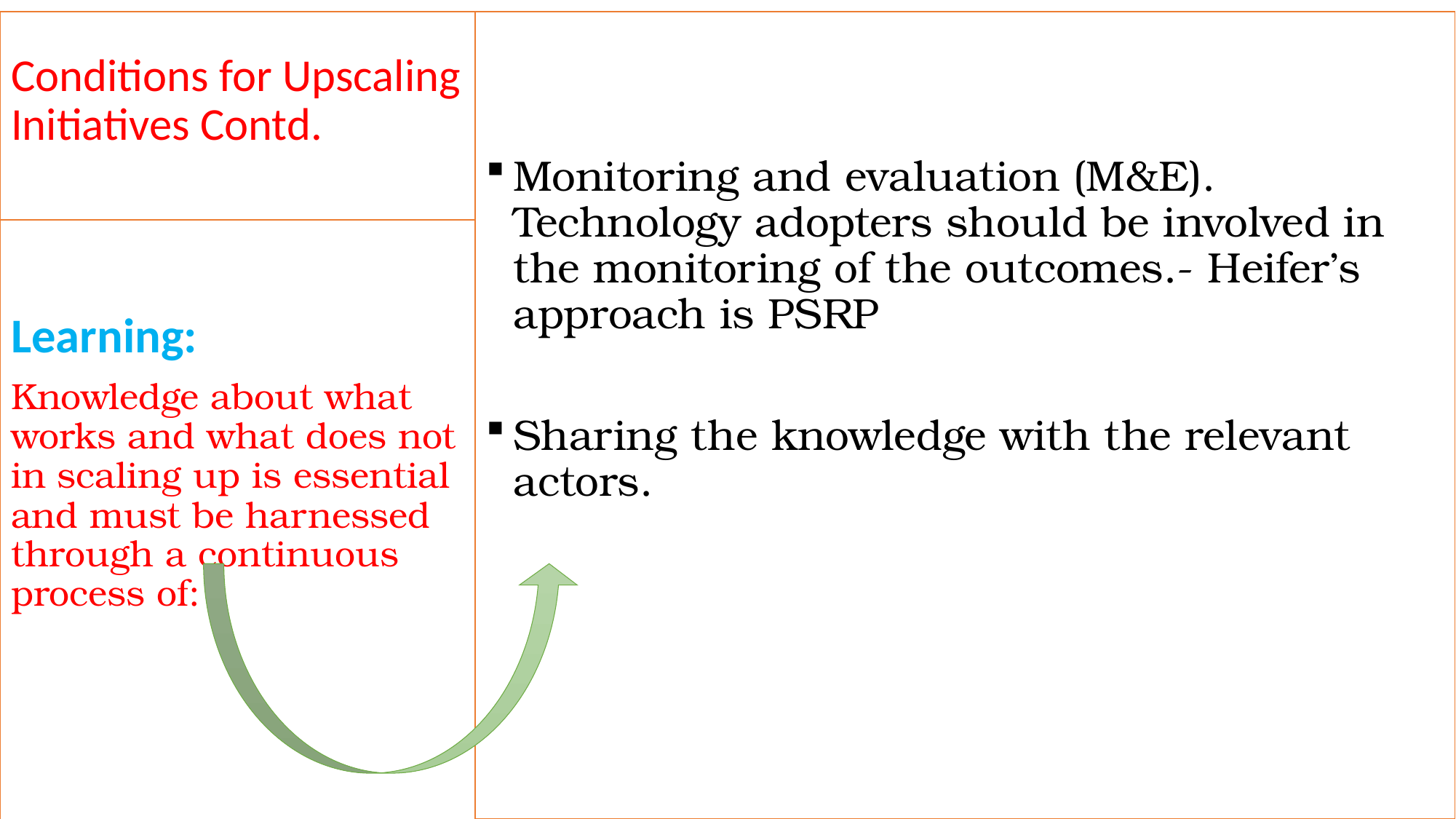

# Conditions for Upscaling Initiatives Contd.

Monitoring and evaluation (M&E). Technology adopters should be involved in the monitoring of the outcomes.- Heifer’s approach is PSRP

Sharing the knowledge with the relevant actors.

Learning:
Knowledge about what works and what does not in scaling up is essential and must be harnessed through a continuous process of: